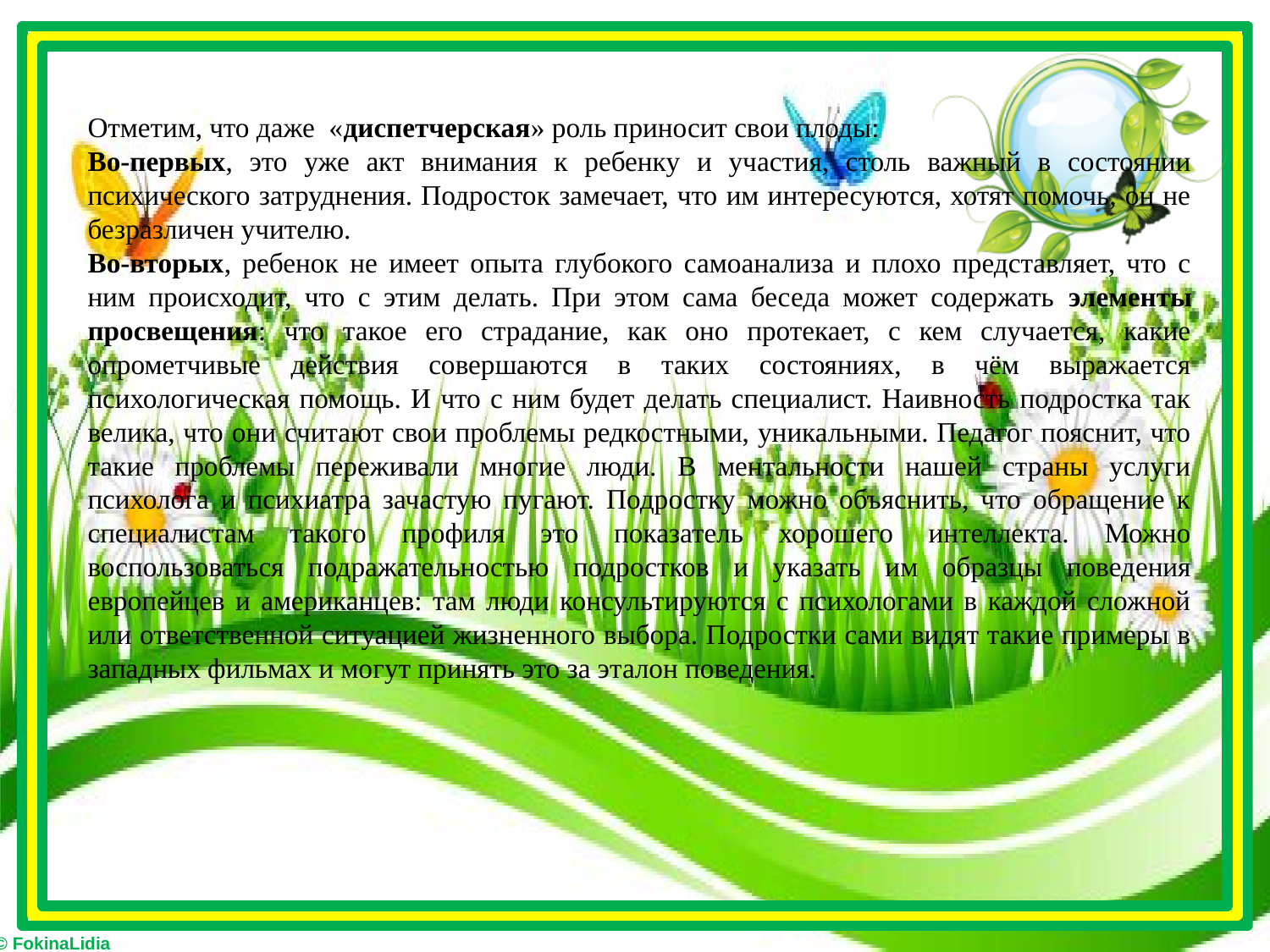

Отметим, что даже  «диспетчерская» роль приносит свои плоды:
Во-первых, это уже акт внимания к ребенку и участия, столь важный в состоянии психического затруднения. Подросток замечает, что им интересуются, хотят помочь, он не безразличен учителю.
Во-вторых, ребенок не имеет опыта глубокого самоанализа и плохо представляет, что с ним происходит, что с этим делать. При этом сама беседа может содержать элементы просвещения: что такое его страдание, как оно протекает, с кем случается, какие опрометчивые действия совершаются в таких состояниях, в чём выражается психологическая помощь. И что с ним будет делать специалист. Наивность подростка так велика, что они считают свои проблемы редкостными, уникальными. Педагог пояснит, что такие проблемы переживали многие люди. В ментальности нашей страны услуги психолога и психиатра зачастую пугают. Подростку можно объяснить, что обращение к специалистам такого профиля это показатель хорошего интеллекта. Можно воспользоваться подражательностью подростков и указать им образцы поведения европейцев и американцев: там люди консультируются с психологами в каждой сложной или ответственной ситуацией жизненного выбора. Подростки сами видят такие примеры в западных фильмах и могут принять это за эталон поведения.